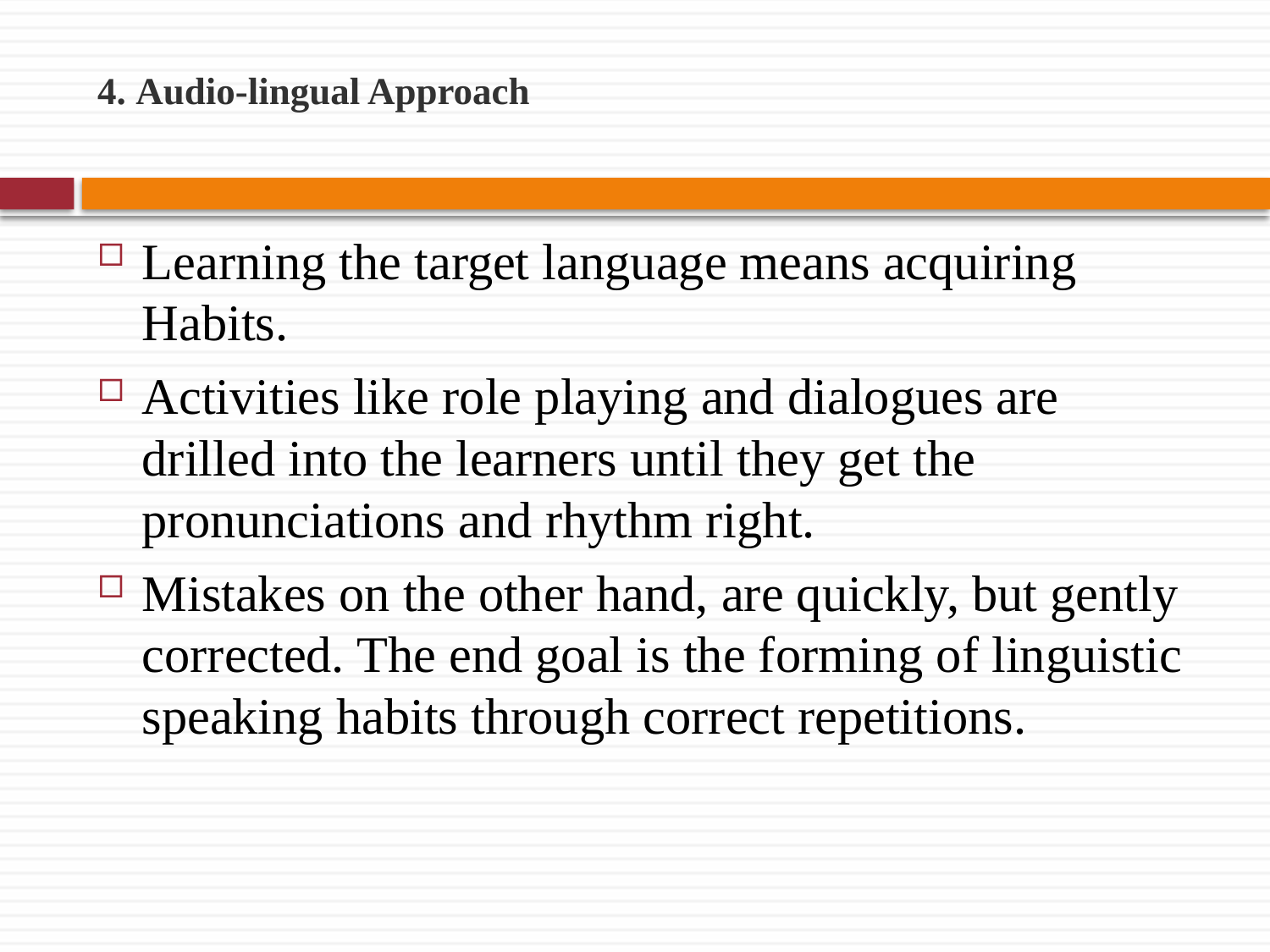

# 4. Audio-lingual Approach
Learning the target language means acquiring Habits.
Activities like role playing and dialogues are drilled into the learners until they get the pronunciations and rhythm right.
Mistakes on the other hand, are quickly, but gently corrected. The end goal is the forming of linguistic speaking habits through correct repetitions.